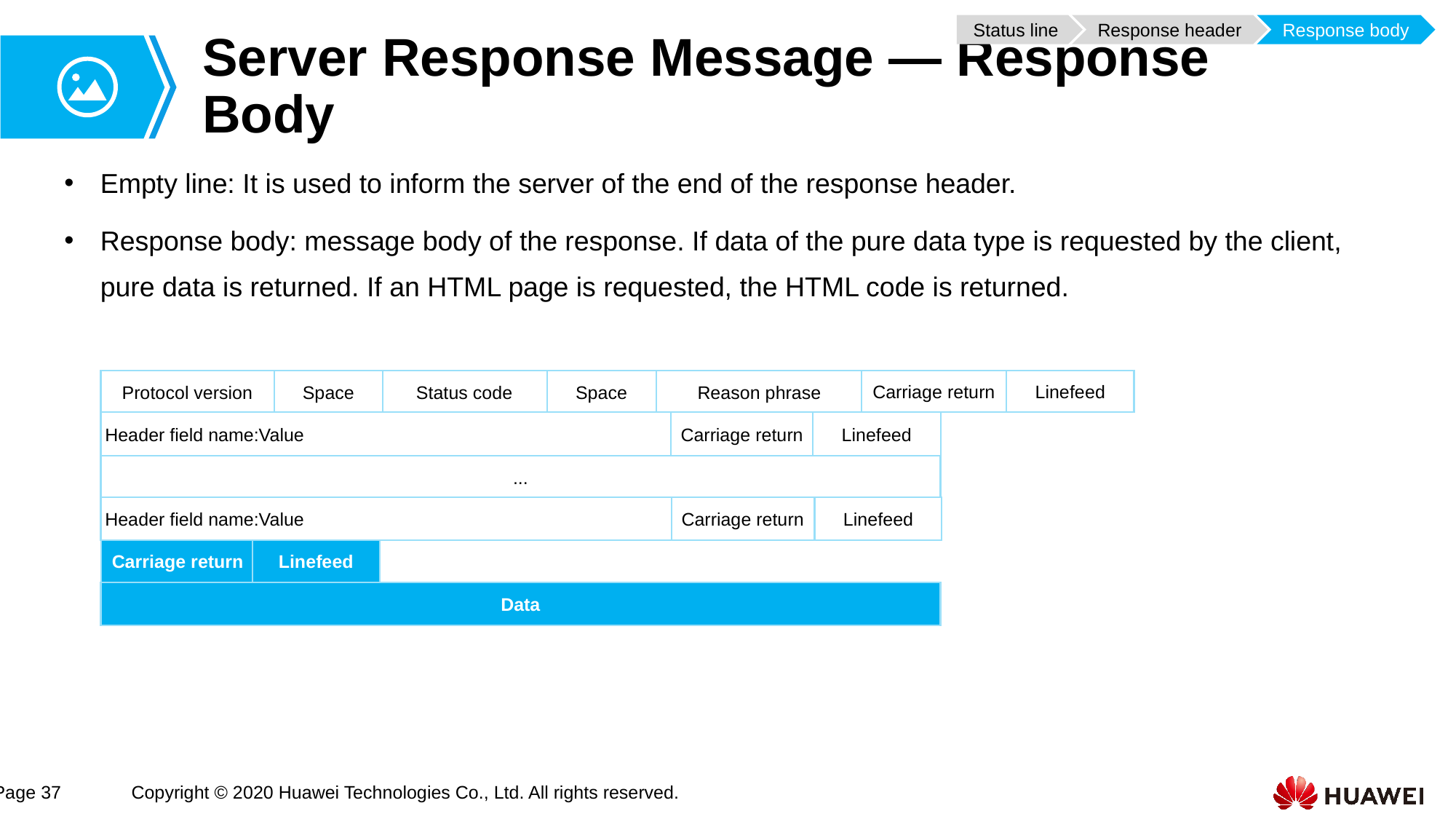

Status line
Response header
Response body
# Server Response Message — Response Body
Empty line: It is used to inform the server of the end of the response header.
Response body: message body of the response. If data of the pure data type is requested by the client, pure data is returned. If an HTML page is requested, the HTML code is returned.
Carriage return
Linefeed
Reason phrase
Protocol version
Space
Status code
Space
Header field name:Value
Carriage return
Linefeed
...
Header field name:Value
Linefeed
Carriage return
Carriage return
Linefeed
Data